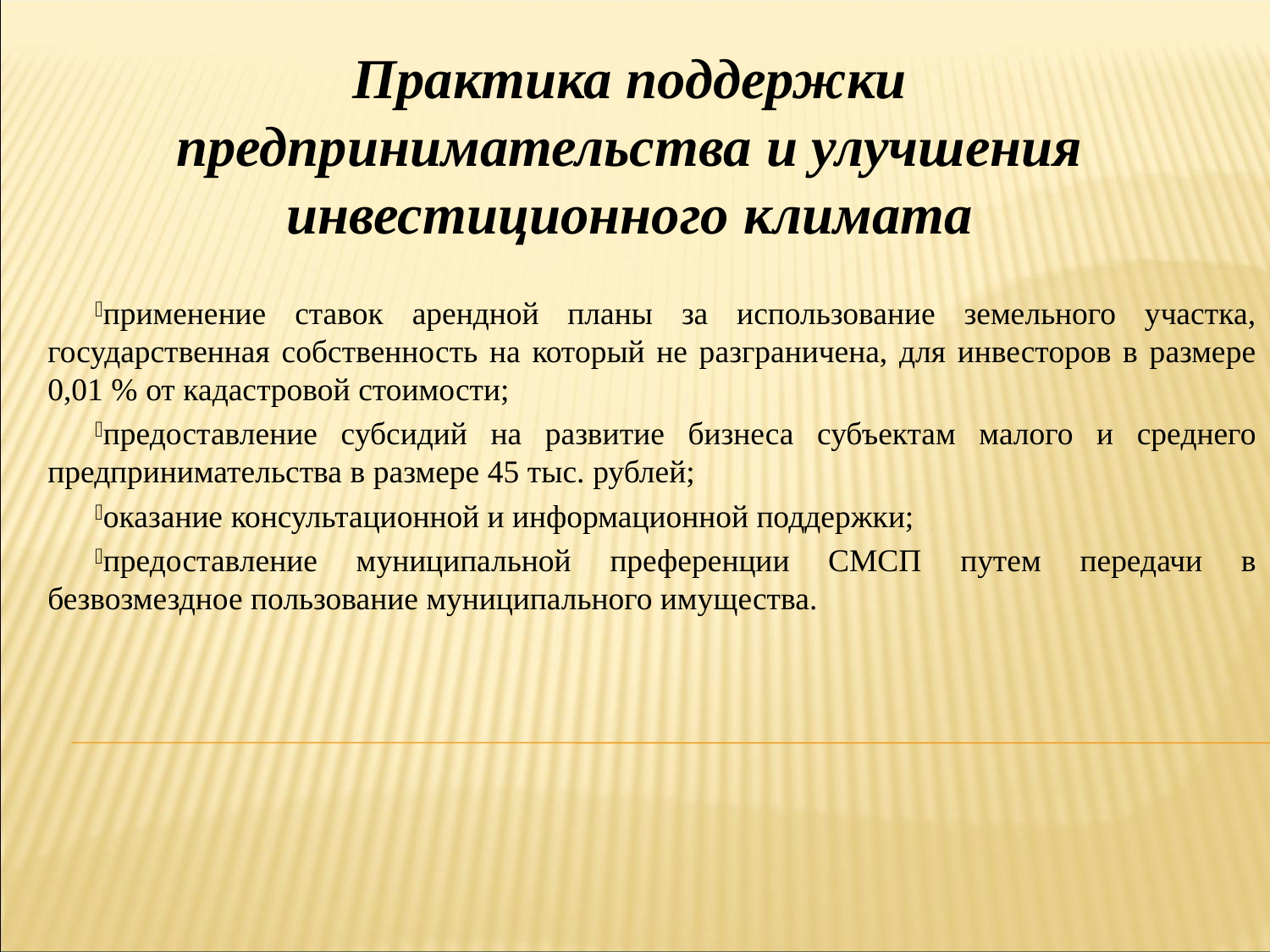

Практика поддержки предпринимательства и улучшения инвестиционного климата
применение ставок арендной планы за использование земельного участка, государственная собственность на который не разграничена, для инвесторов в размере 0,01 % от кадастровой стоимости;
предоставление субсидий на развитие бизнеса субъектам малого и среднего предпринимательства в размере 45 тыс. рублей;
оказание консультационной и информационной поддержки;
предоставление муниципальной преференции СМСП путем передачи в безвозмездное пользование муниципального имущества.